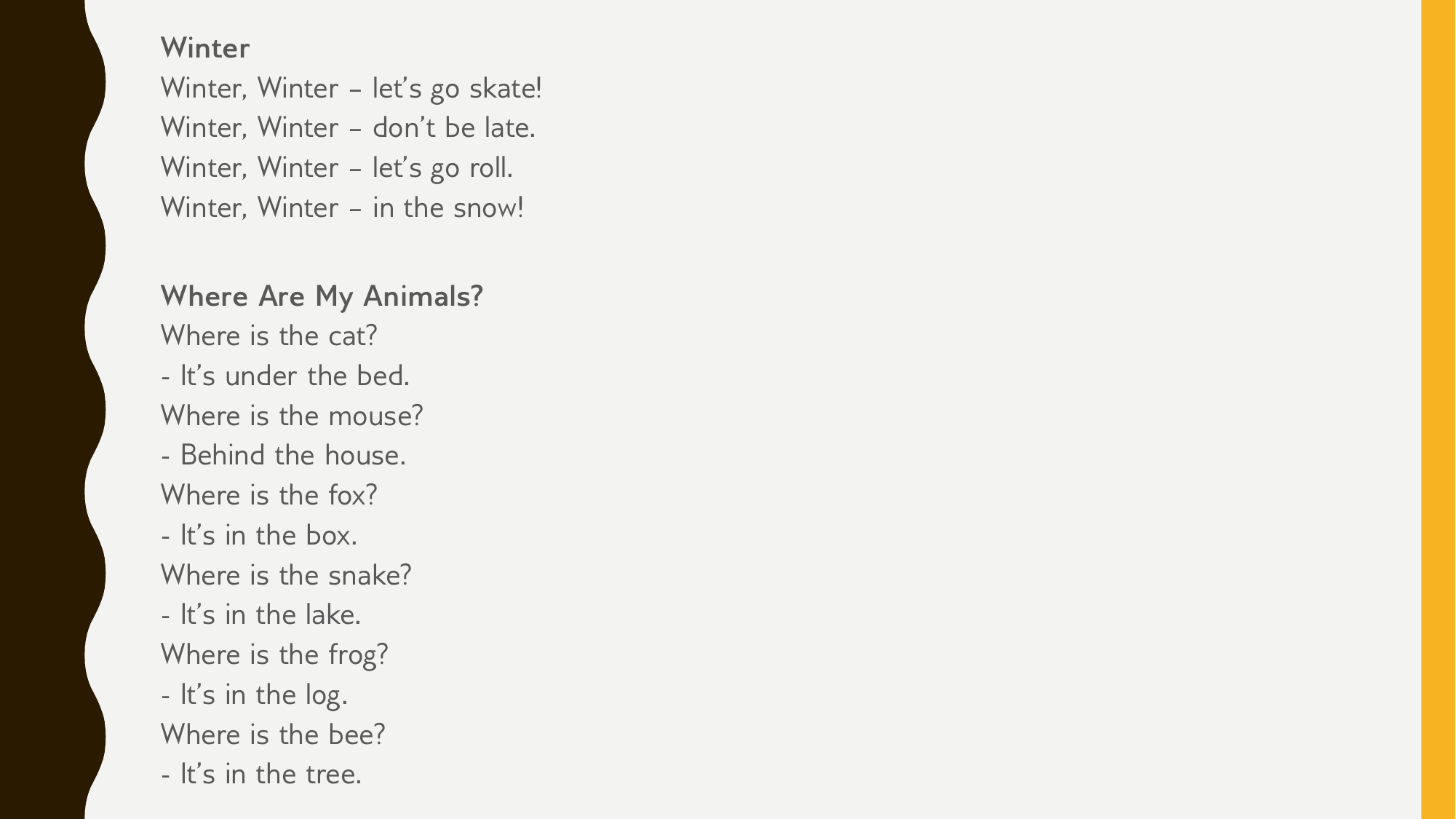

Winter
Winter, Winter – let’s go skate!
Winter, Winter – don’t be late.
Winter, Winter – let’s go roll.
Winter, Winter – in the snow!
Where Are My Animals?
Where is the cat?
- It’s under the bed.
Where is the mouse?
- Behind the house.
Where is the fox?
- It’s in the box.
Where is the snake?
- It’s in the lake.
Where is the frog?
- It’s in the log.
Where is the bee?
- It’s in the tree.